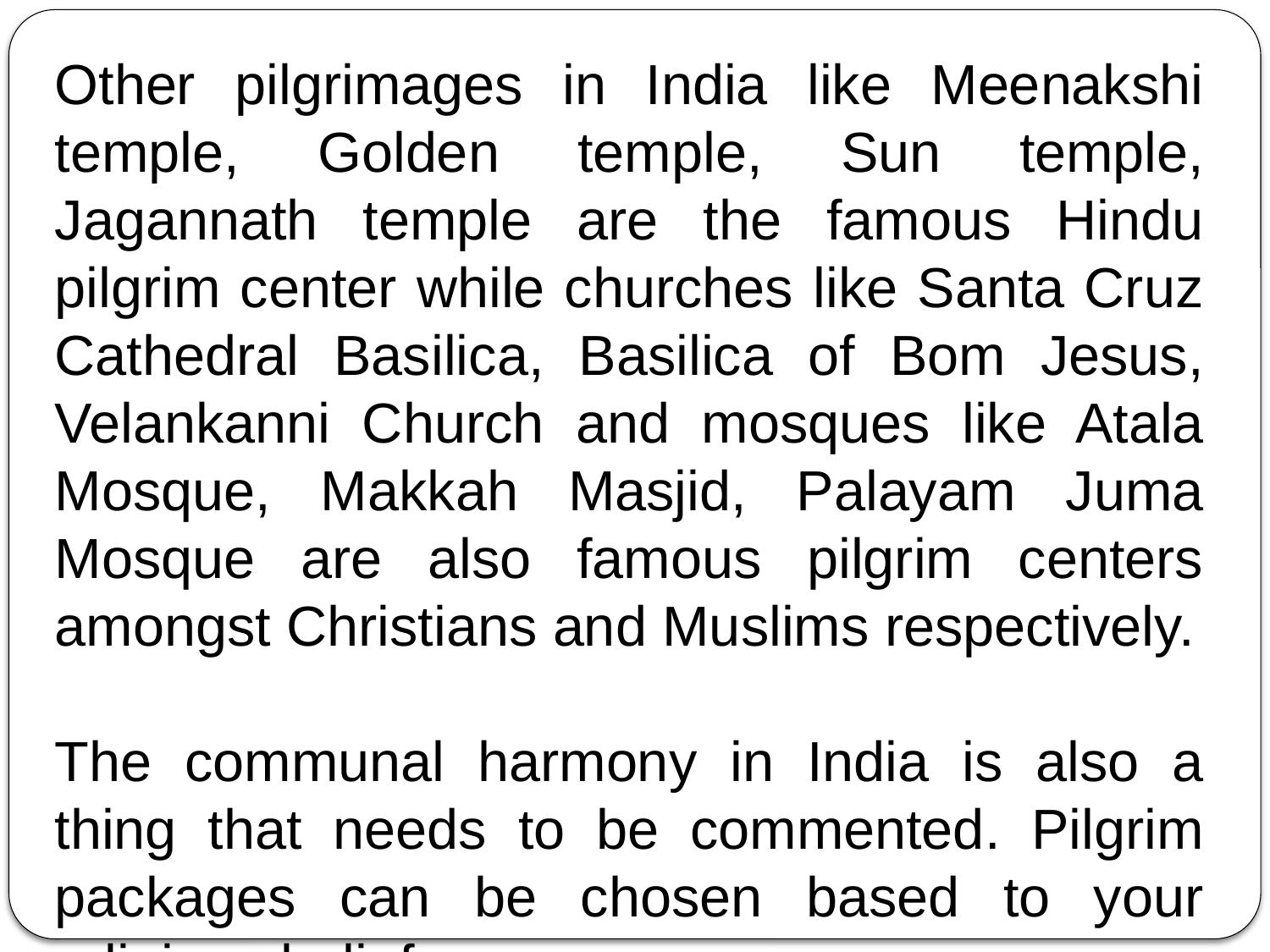

Other pilgrimages in India like Meenakshi temple, Golden temple, Sun temple, Jagannath temple are the famous Hindu pilgrim center while churches like Santa Cruz Cathedral Basilica, Basilica of Bom Jesus, Velankanni Church and mosques like Atala Mosque, Makkah Masjid, Palayam Juma Mosque are also famous pilgrim centers amongst Christians and Muslims respectively.

The communal harmony in India is also a thing that needs to be commented. Pilgrim packages can be chosen based to your religious beliefs.